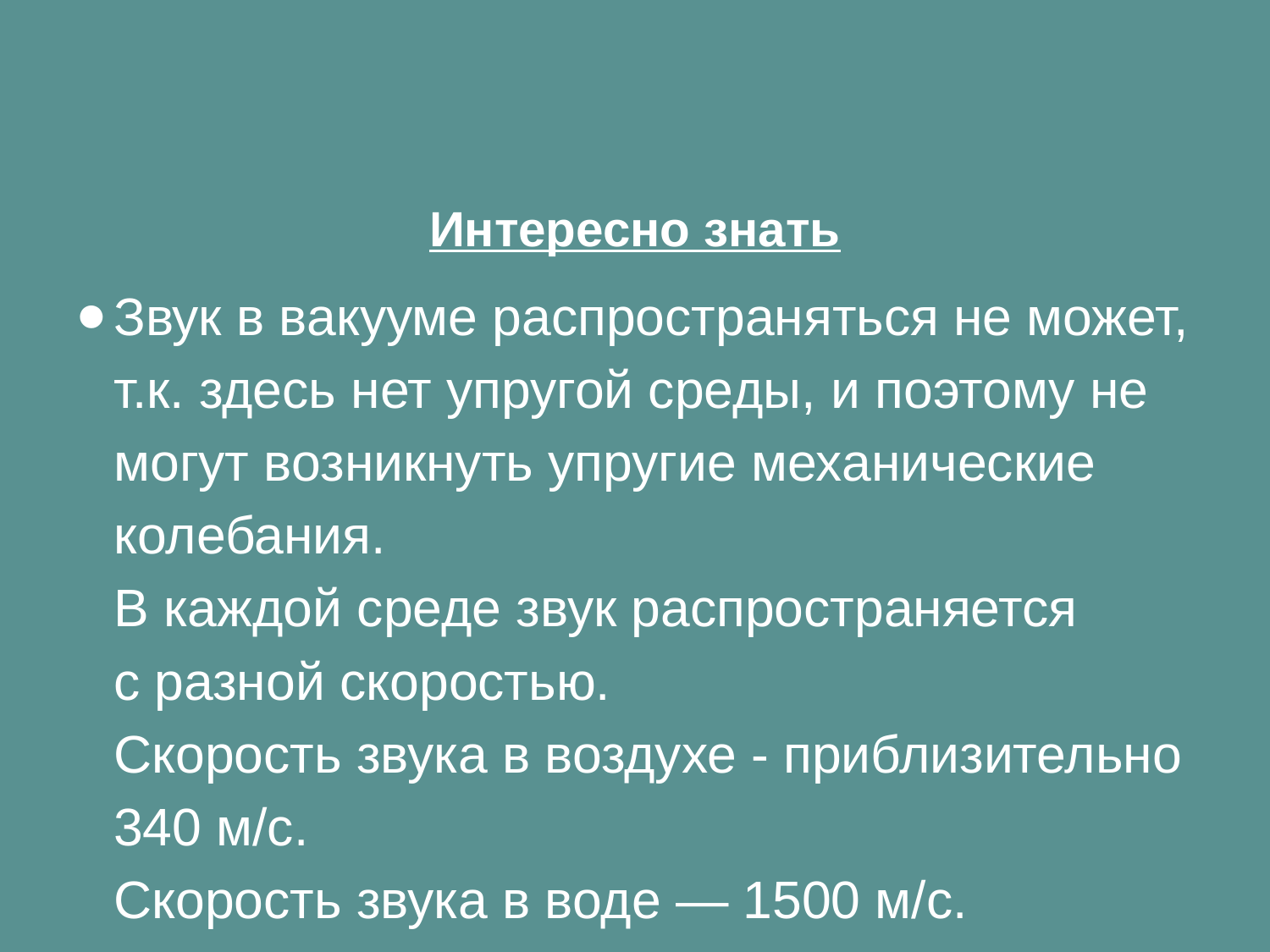

Интересно знать
Звук в вакууме распространяться не может, т.к. здесь нет упругой среды, и поэтому не могут возникнуть упругие механические колебания.
В каждой среде звук распространяется с разной скоростью. 
Скорость звука в воздухе - приблизительно 340 м/с.
Скорость звука в воде — 1500 м/с.
Скорость звука в металлах, в стали — 5000 м/с.